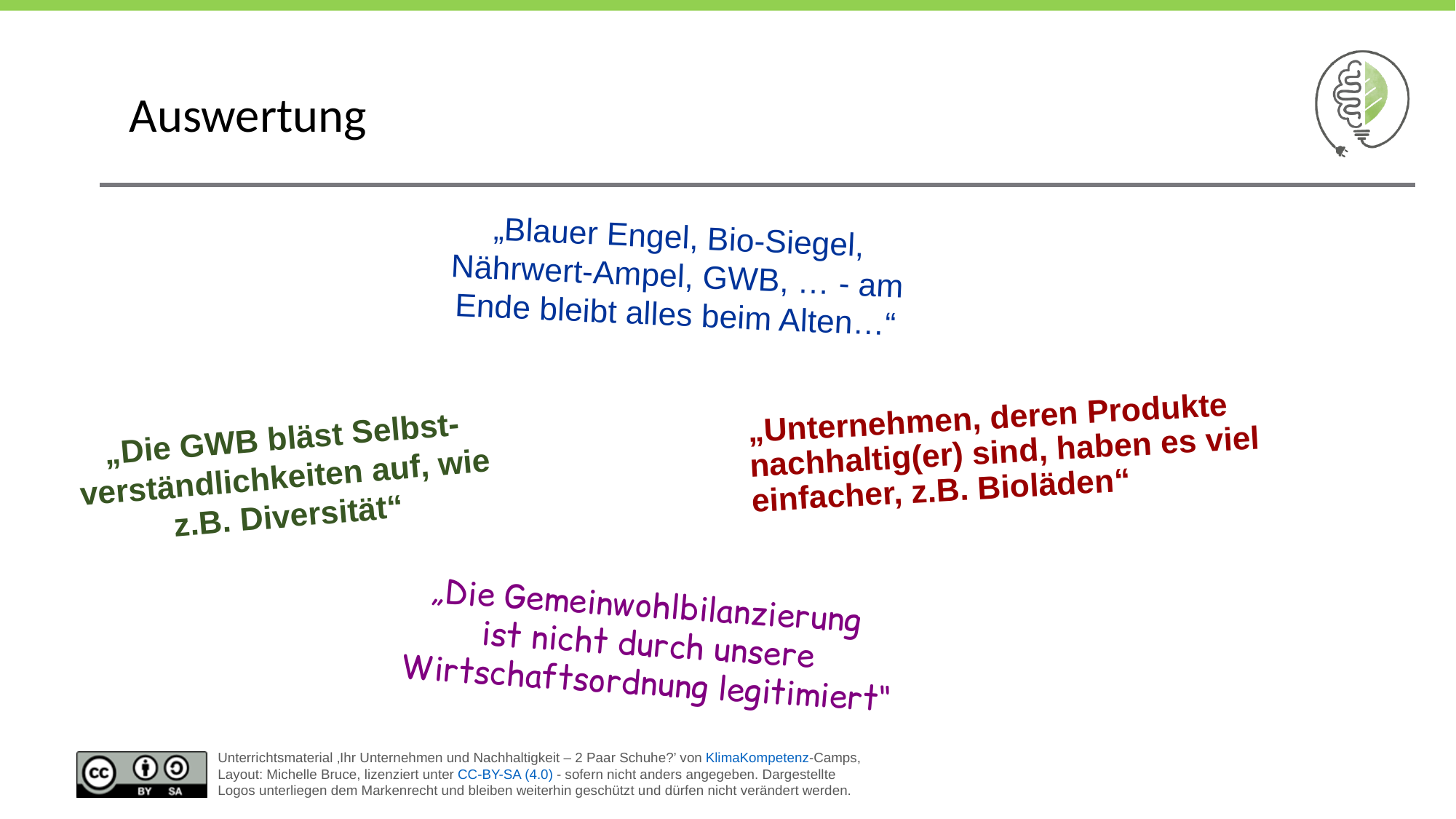

Auswertung
„Blauer Engel, Bio-Siegel, Nährwert-Ampel, GWB, … - am Ende bleibt alles beim Alten…“
„Unternehmen, deren Produkte nachhaltig(er) sind, haben es viel einfacher, z.B. Bioläden“
„Die GWB bläst Selbst-verständlichkeiten auf, wie z.B. Diversität“
„Die Gemeinwohlbilanzierung
ist nicht durch unsere Wirtschaftsordnung legitimiert“